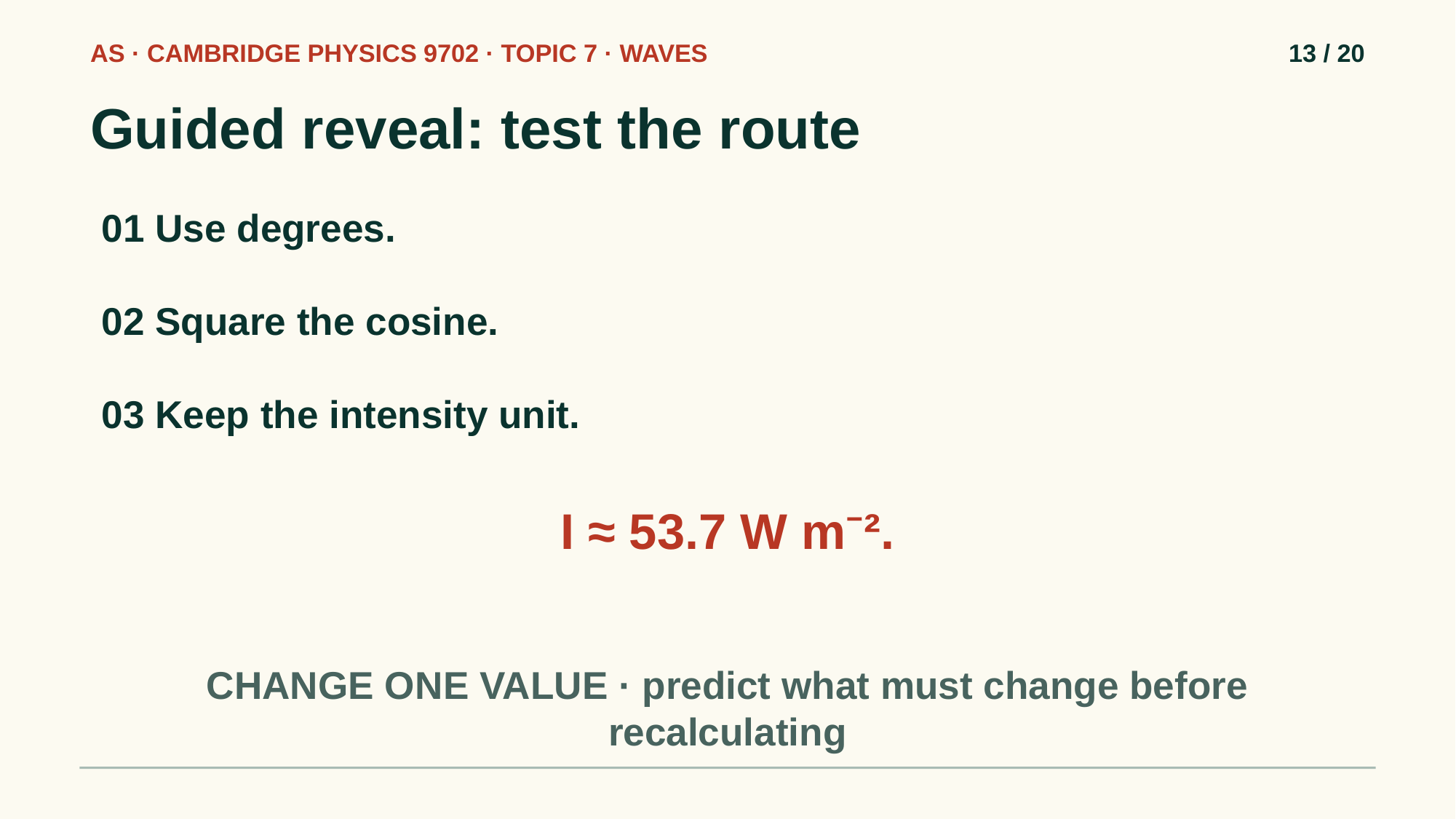

AS · CAMBRIDGE PHYSICS 9702 · TOPIC 7 · WAVES
13 / 20
Guided reveal: test the route
01 Use degrees.
02 Square the cosine.
03 Keep the intensity unit.
I ≈ 53.7 W m⁻².
CHANGE ONE VALUE · predict what must change before recalculating